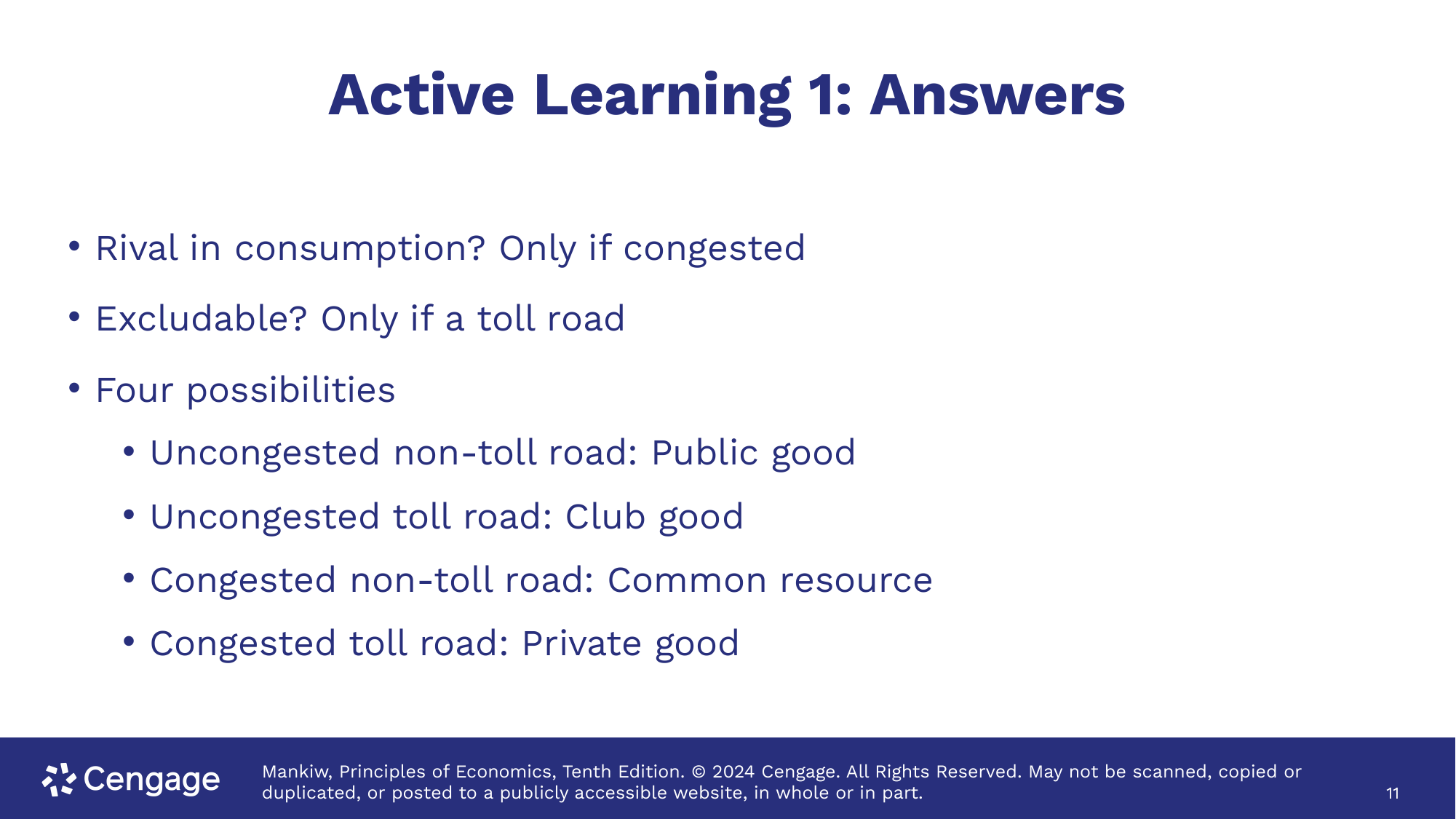

# Active Learning 1: Answers
Rival in consumption? Only if congested
Excludable? Only if a toll road
Four possibilities
Uncongested non-toll road: Public good
Uncongested toll road: Club good
Congested non-toll road: Common resource
Congested toll road: Private good